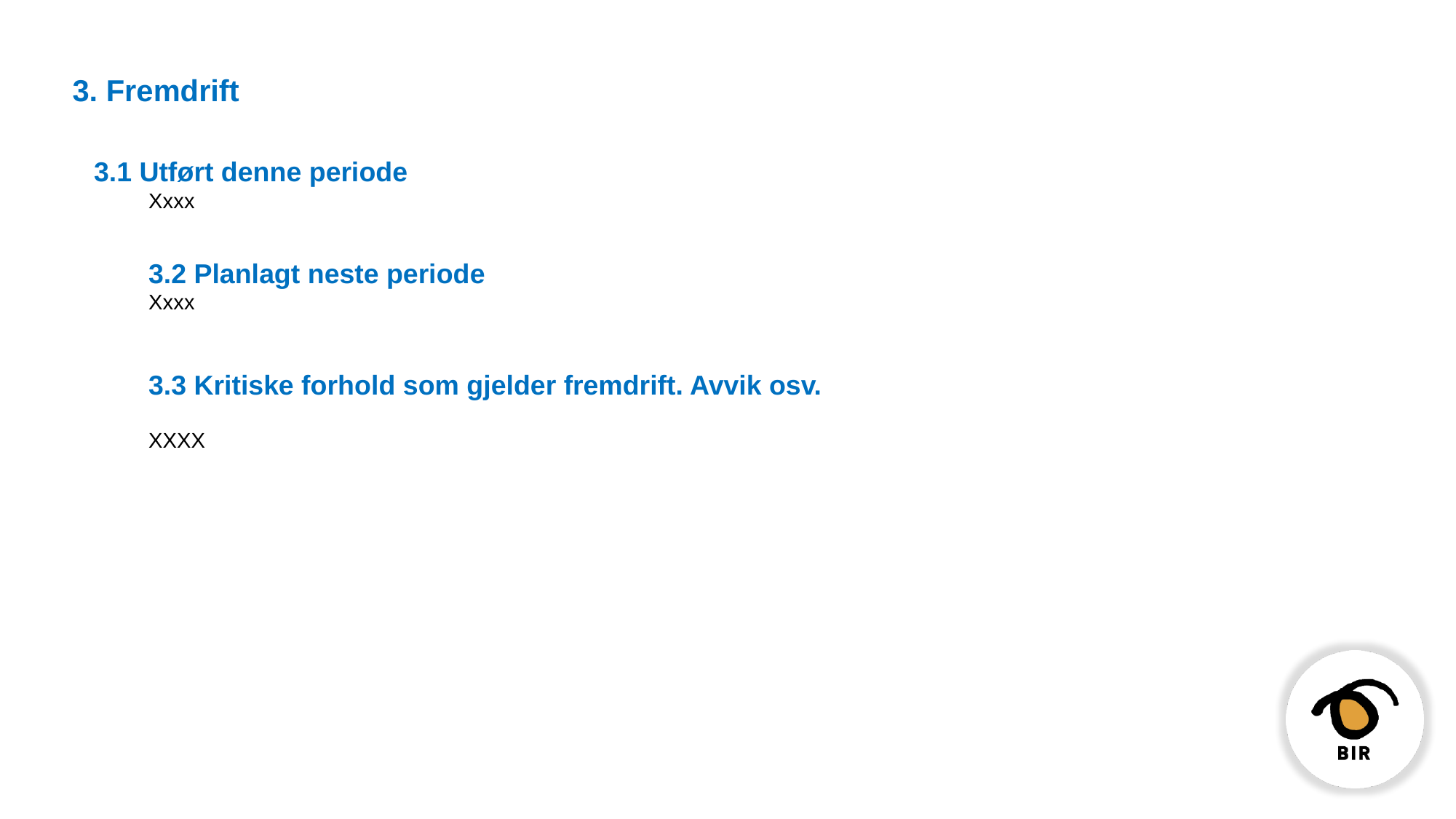

3. Fremdrift
3.1 Utført denne periode
Xxxx

3.2 Planlagt neste periode
Xxxx

3.3 Kritiske forhold som gjelder fremdrift. Avvik osv.
XXXX